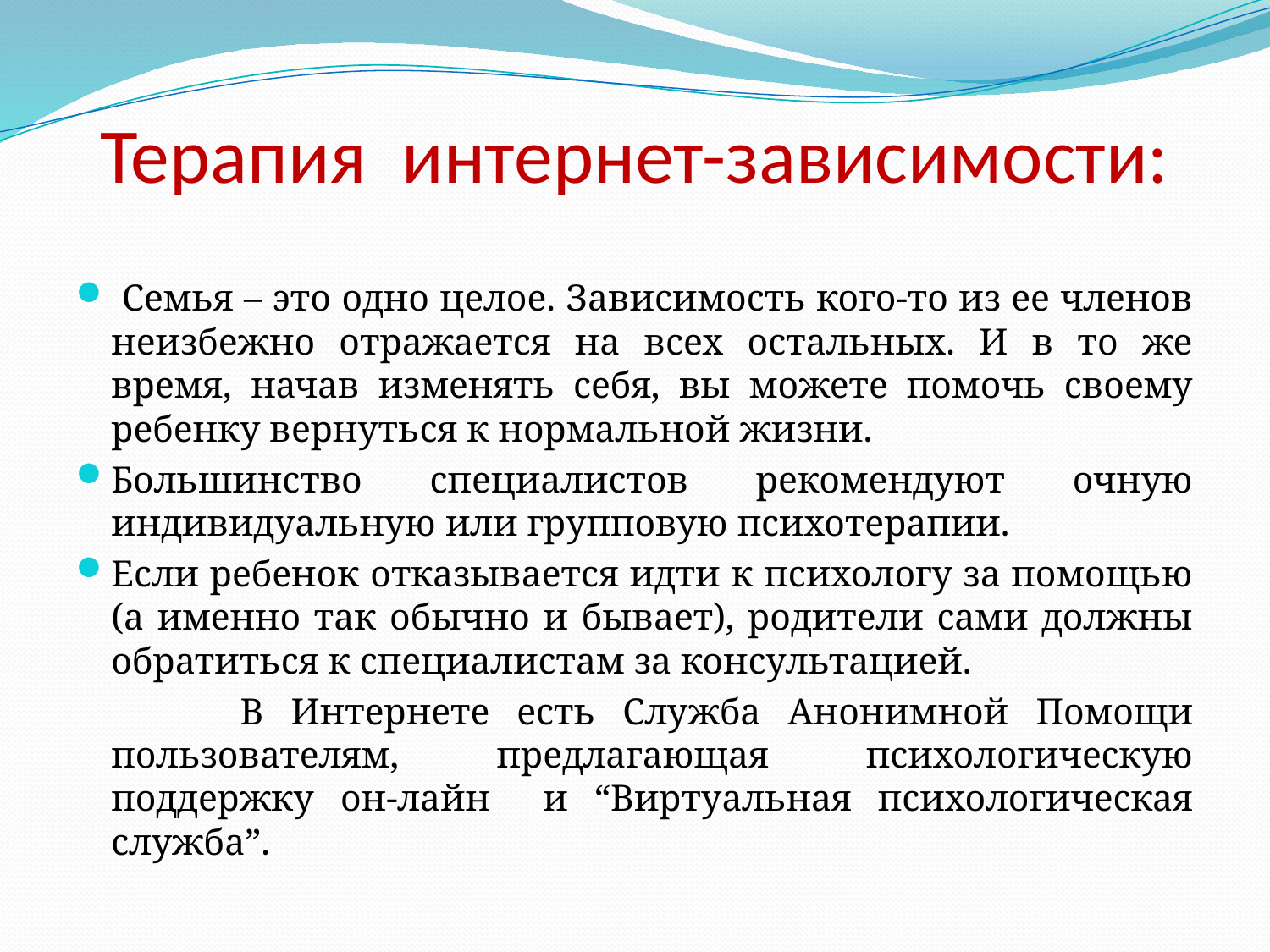

# Терапия  интернет-зависимости:
 Семья – это одно целое. Зависимость кого-то из ее членов неизбежно отражается на всех остальных. И в то же время, начав изменять себя, вы можете помочь своему ребенку вернуться к нормальной жизни.
Большинство специалистов рекомендуют очную индивидуальную или групповую психотерапии.
Если ребенок отказывается идти к психологу за помощью (а именно так обычно и бывает), родители сами должны обратиться к специалистам за консультацией.
      В Интернете есть Служба Анонимной Помощи пользователям, предлагающая психологическую поддержку он-лайн  и “Виртуальная психологическая служба”.